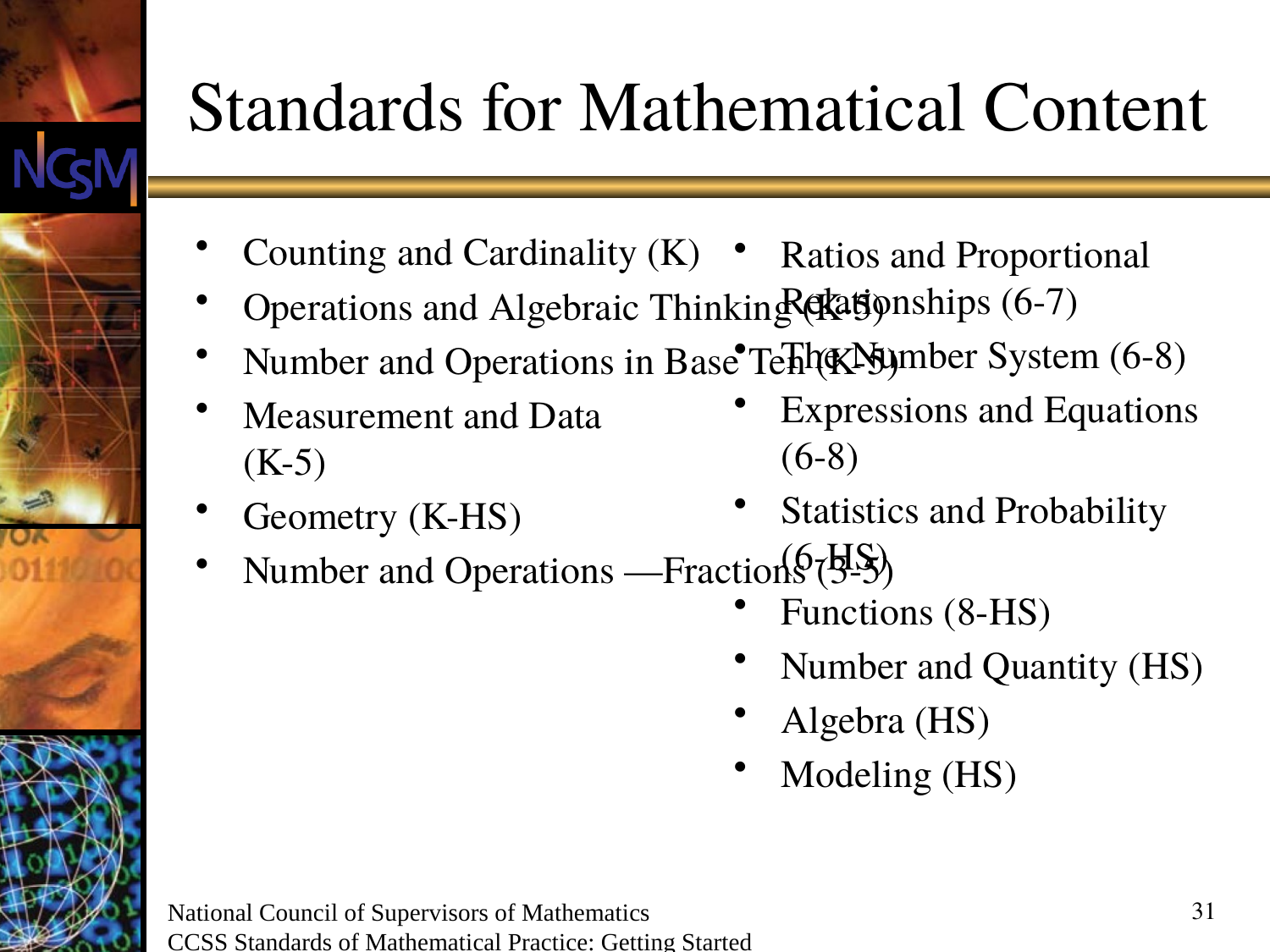

# Standards for Mathematical Content
Counting and Cardinality (K)
Operations and Algebraic Thinking (K-5)
Number and Operations in Base Ten (K-5)
Measurement and Data
(K-5)
Geometry (K-HS)
Number and Operations —Fractions (3-5)
Ratios and Proportional Relationships (6-7)
The Number System (6-8)
Expressions and Equations (6-8)
Statistics and Probability
(6-HS)
Functions (8-HS)
Number and Quantity (HS)
Algebra (HS)
Modeling (HS)
31